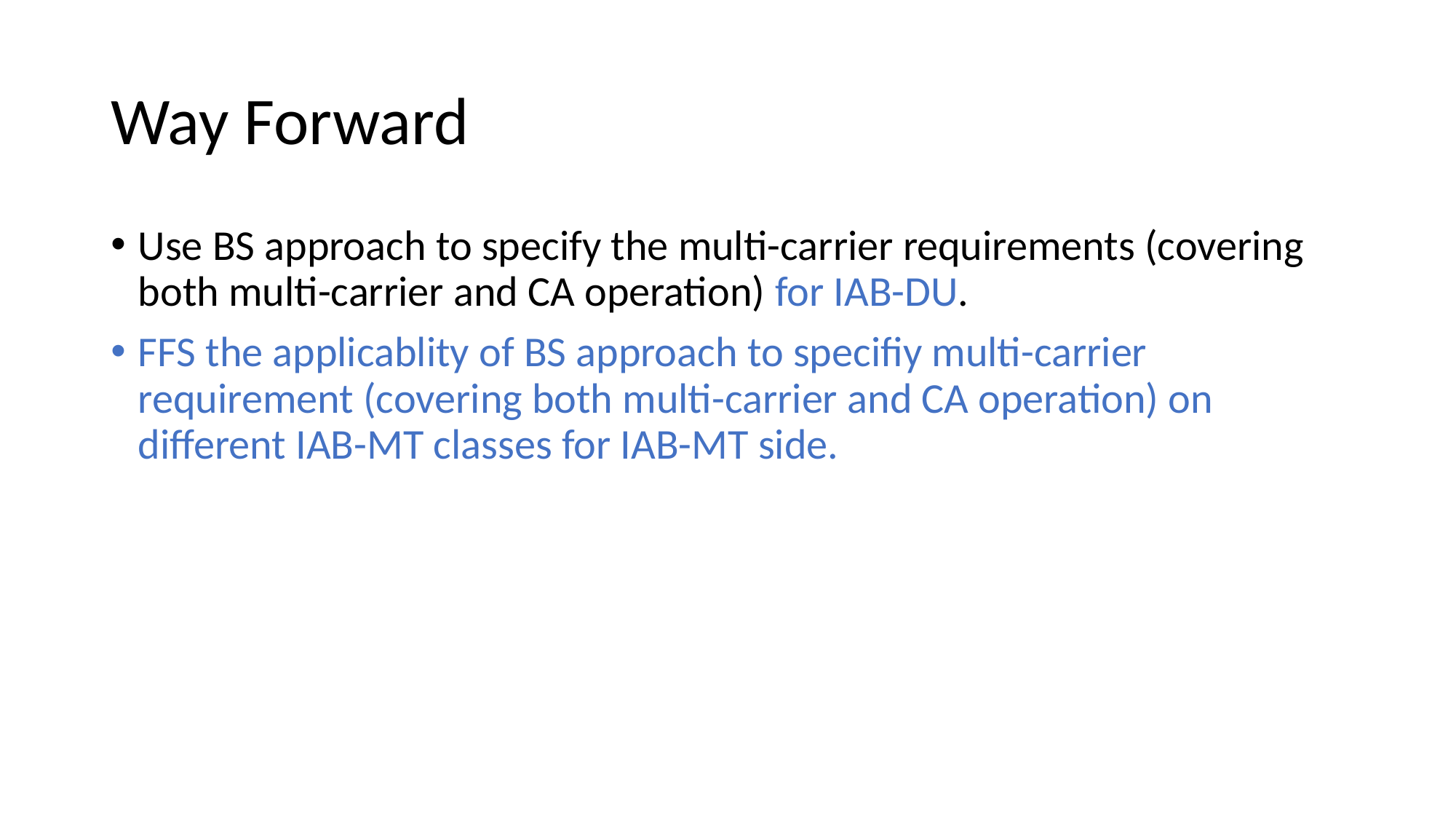

# Way Forward
Use BS approach to specify the multi-carrier requirements (covering both multi-carrier and CA operation) for IAB-DU.
FFS the applicablity of BS approach to specifiy multi-carrier requirement (covering both multi-carrier and CA operation) on different IAB-MT classes for IAB-MT side.